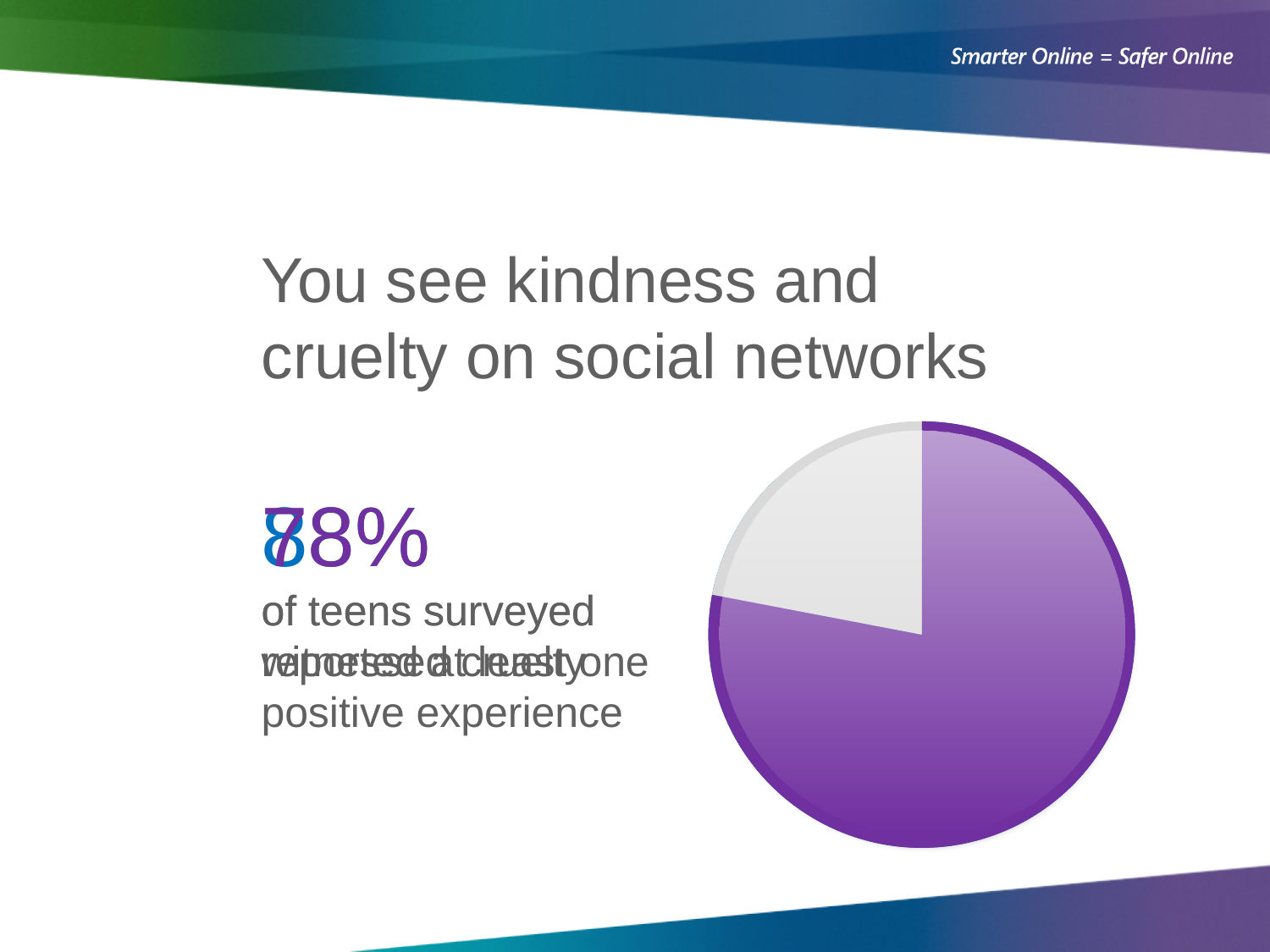

You see kindness and cruelty on social networks

### Chart

| Category | Sales |
|---|---|
| 1st Qtr | 88.0 |
| 2nd Qtr | 12.0 |

### Chart

| Category | Sales |
|---|---|
| 1st Qtr | 78.0 |
| 2nd Qtr | 22.0 |

88%
of teens surveyed
witnessed cruelty
78%
of teens surveyed reported at least one positive experience